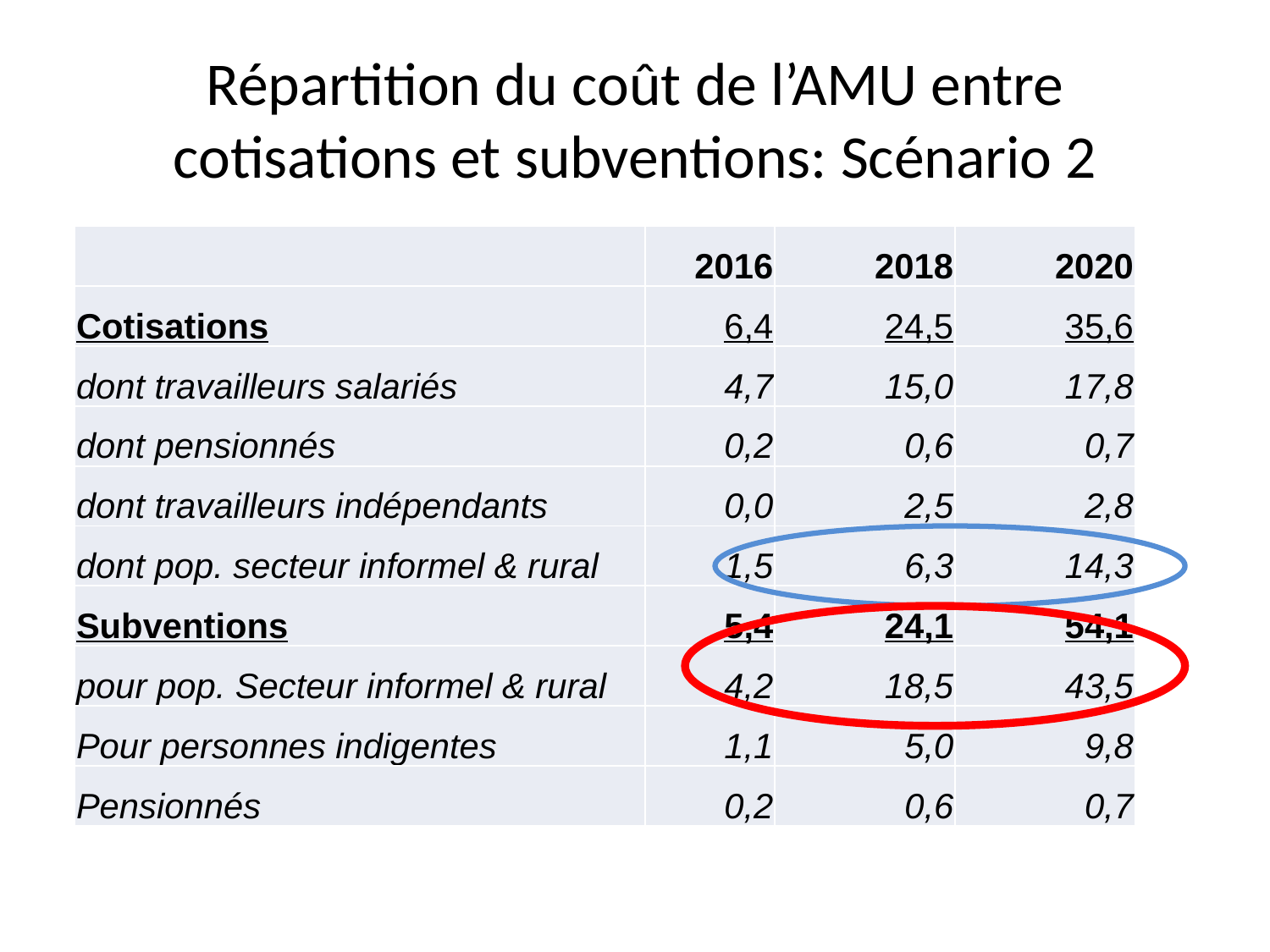

# Répartition du coût de l’AMU entre cotisations et subventions: Scénario 2
|  | 2016 | 2018 | 2020 |
| --- | --- | --- | --- |
| Cotisations | 6,4 | 24,5 | 35,6 |
| dont travailleurs salariés | 4,7 | 15,0 | 17,8 |
| dont pensionnés | 0,2 | 0,6 | 0,7 |
| dont travailleurs indépendants | 0,0 | 2,5 | 2,8 |
| dont pop. secteur informel & rural | 1,5 | 6,3 | 14,3 |
| Subventions | 5,4 | 24,1 | 54,1 |
| pour pop. Secteur informel & rural | 4,2 | 18,5 | 43,5 |
| Pour personnes indigentes | 1,1 | 5,0 | 9,8 |
| Pensionnés | 0,2 | 0,6 | 0,7 |